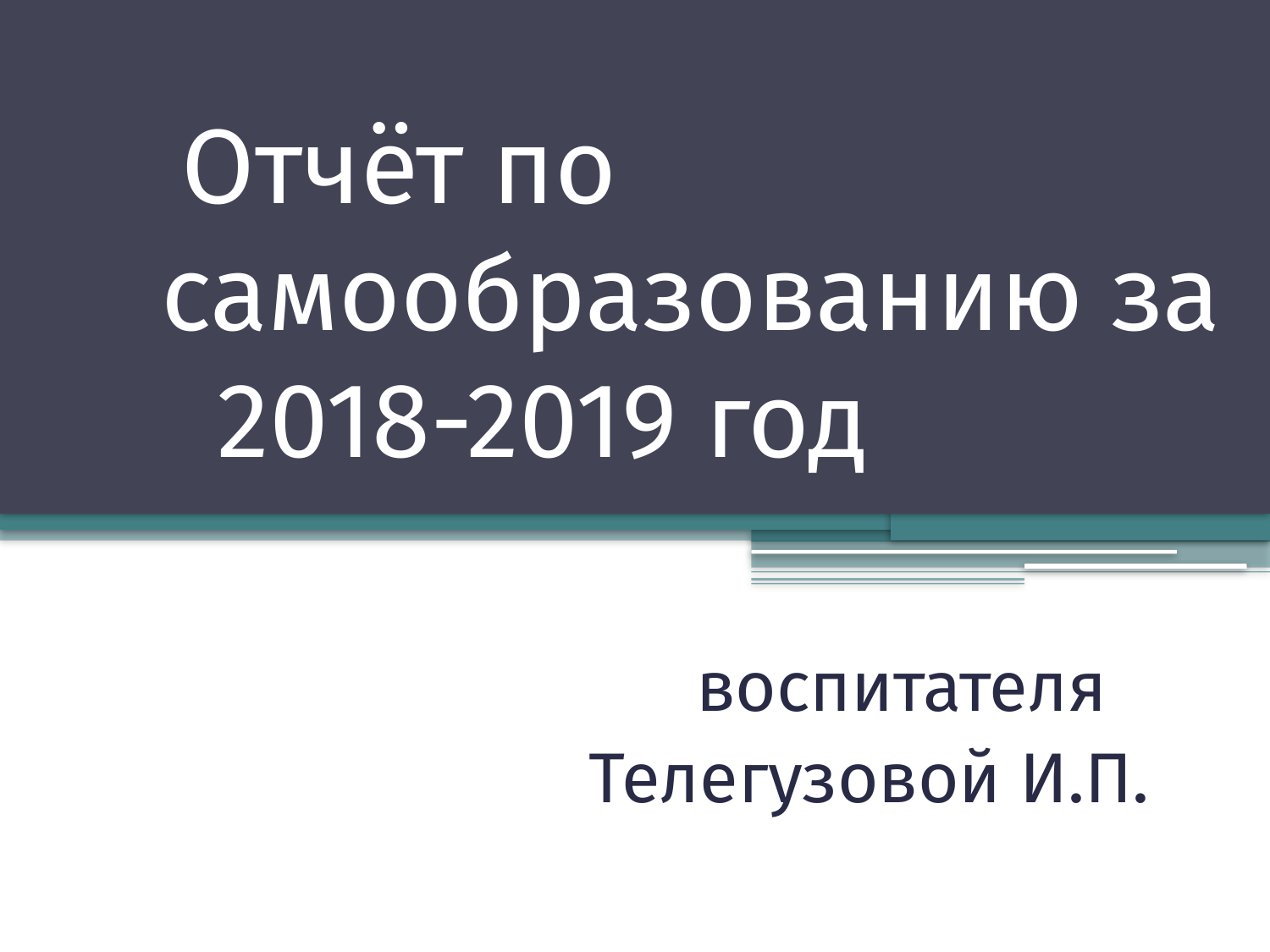

# Отчёт по самообразованию за    2018-2019 год воспитателя Телегузовой И.П..